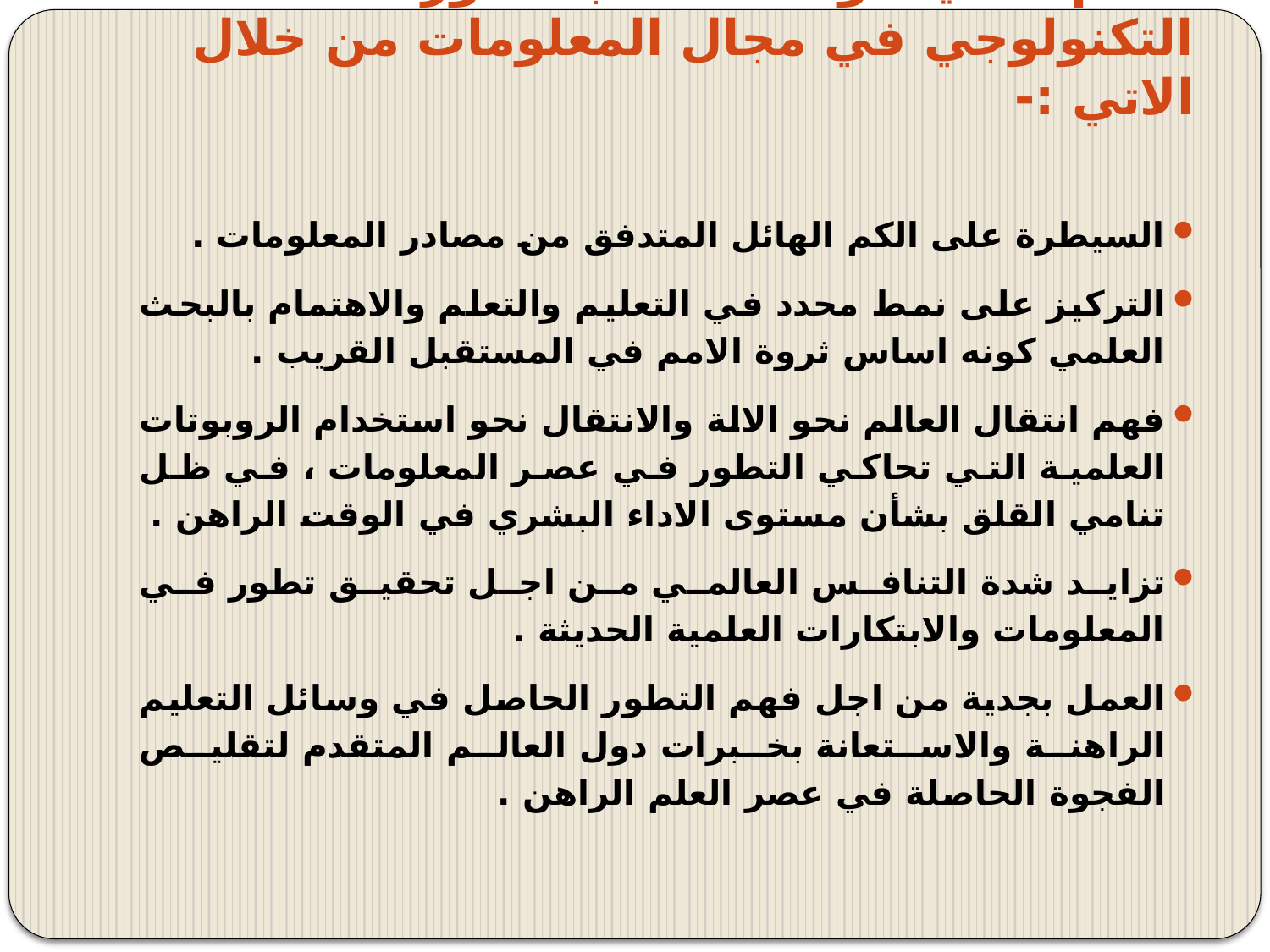

# آفاق المستقبل يفترض خلال المرحلة القادمة اتباع وسائل العلم الحديثة والاستعانة بالتطور التكنولوجي في مجال المعلومات من خلال الاتي :-
السيطرة على الكم الهائل المتدفق من مصادر المعلومات .
التركيز على نمط محدد في التعليم والتعلم والاهتمام بالبحث العلمي كونه اساس ثروة الامم في المستقبل القريب .
فهم انتقال العالم نحو الالة والانتقال نحو استخدام الروبوتات العلمية التي تحاكي التطور في عصر المعلومات ، في ظل تنامي القلق بشأن مستوى الاداء البشري في الوقت الراهن .
تزايد شدة التنافس العالمي من اجل تحقيق تطور في المعلومات والابتكارات العلمية الحديثة .
العمل بجدية من اجل فهم التطور الحاصل في وسائل التعليم الراهنة والاستعانة بخبرات دول العالم المتقدم لتقليص الفجوة الحاصلة في عصر العلم الراهن .